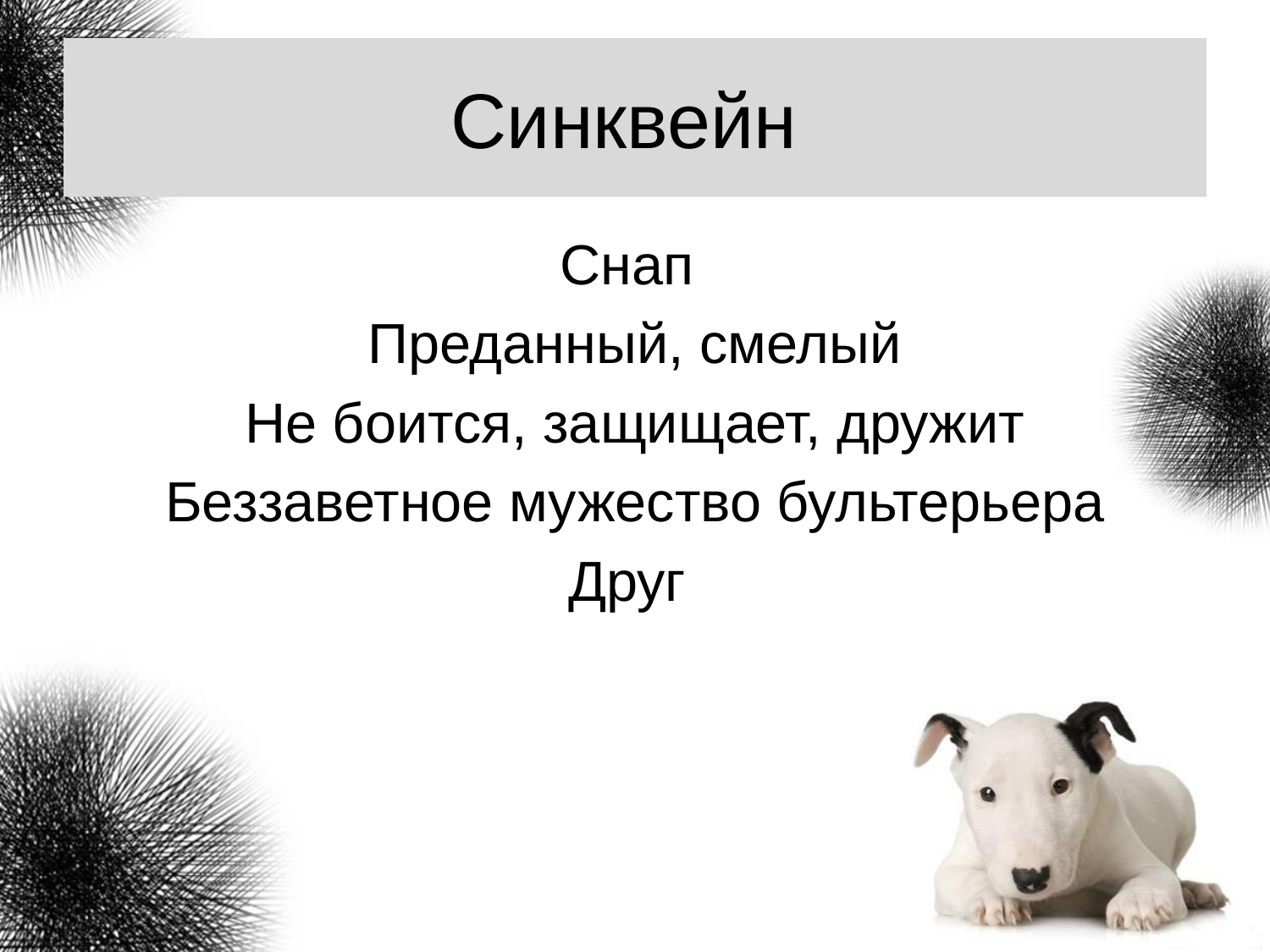

# Синквейн
Снап
Преданный, смелый
Не боится, защищает, дружит
Беззаветное мужество бультерьера
Друг